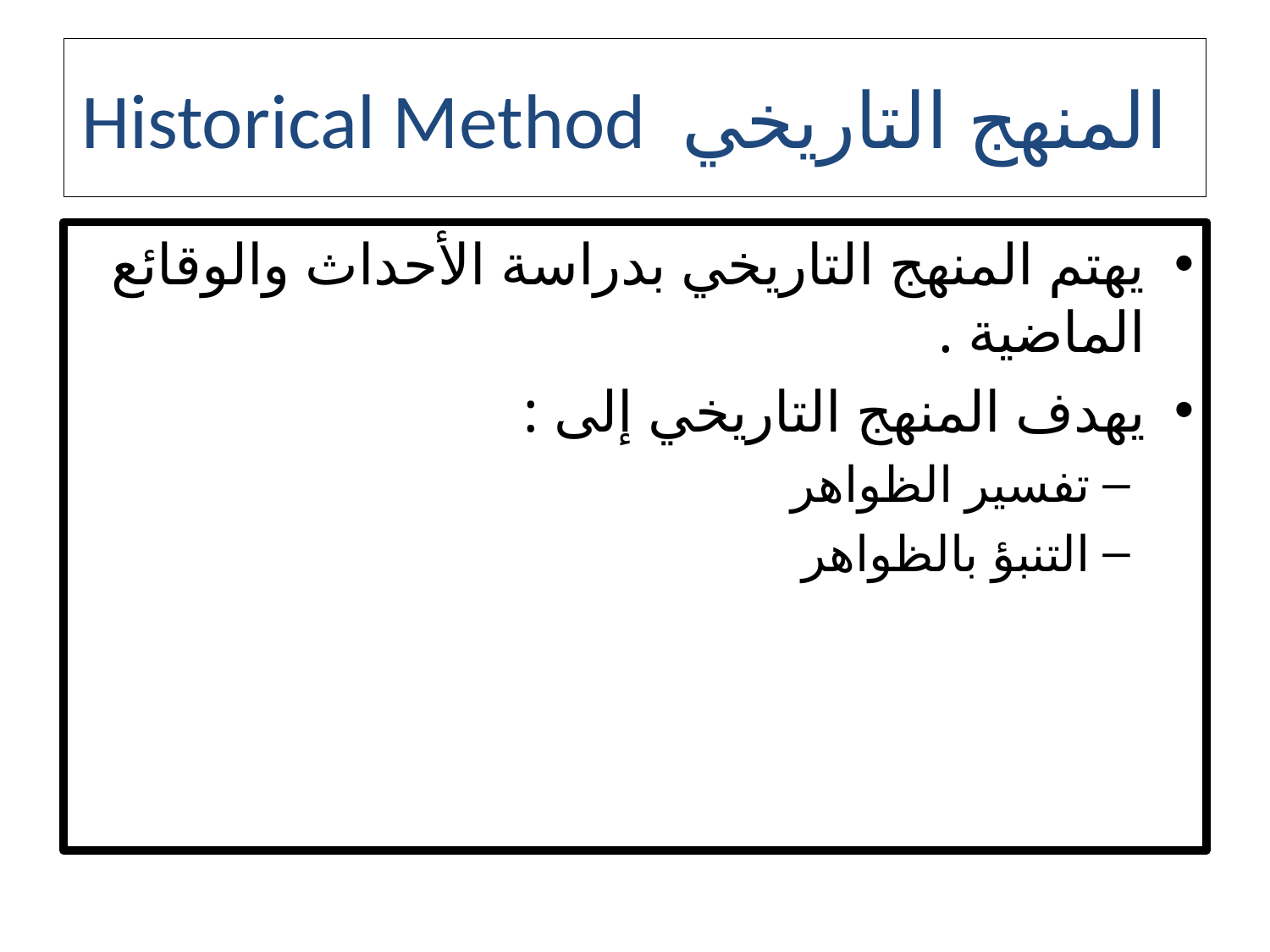

# Historical Method  المنهج التاريخي
يهتم المنهج التاريخي بدراسة الأحداث والوقائع الماضية .
يهدف المنهج التاريخي إلى :
تفسير الظواهر
التنبؤ بالظواهر